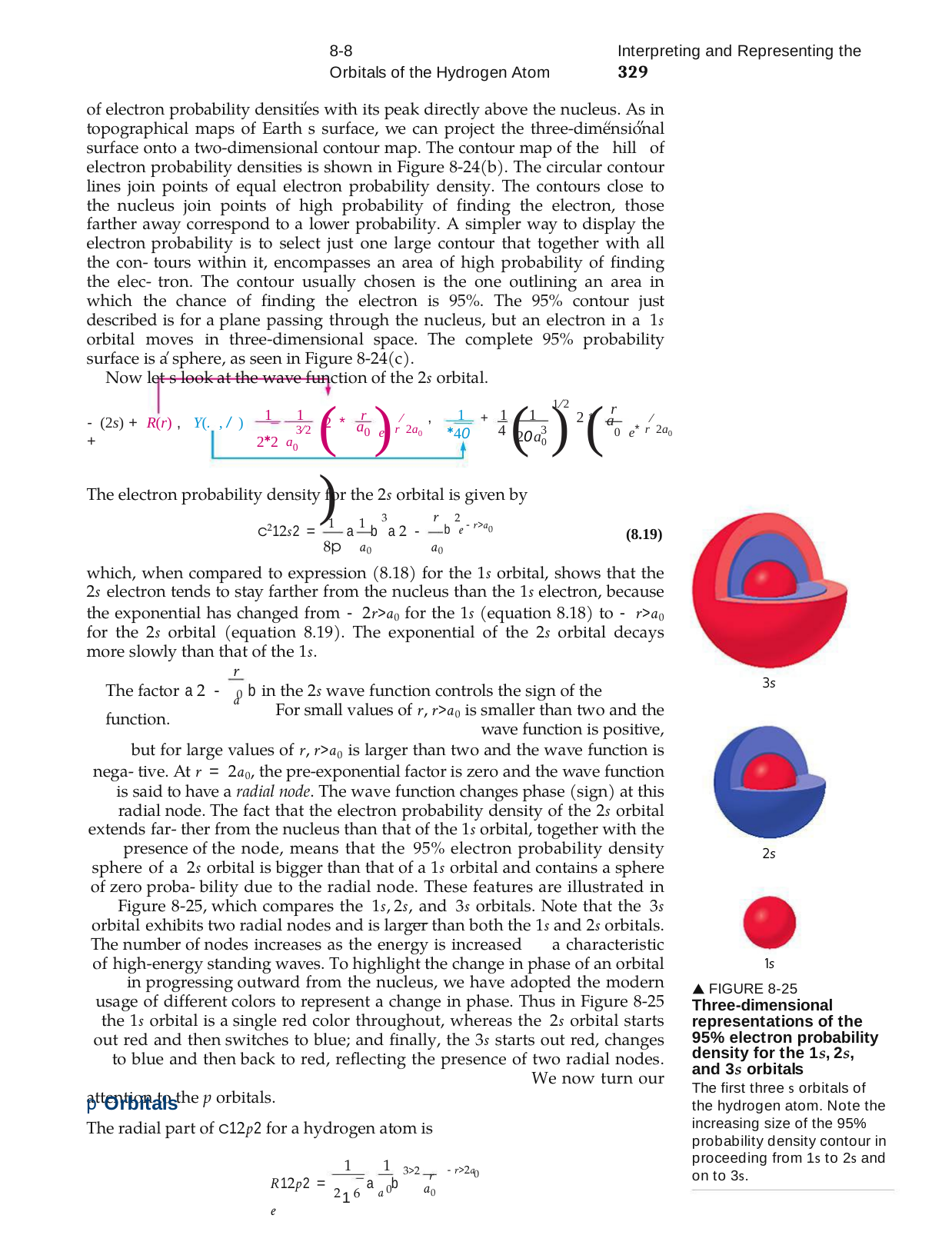

8-8	Interpreting and Representing the Orbitals of the Hydrogen Atom	329

of electron probability densities with its peak directly above the nucleus. As in topographical maps of Earth s surface, we can project the three-dimensional surface onto a two-dimensional contour map. The contour map of the   hill   of electron probability densities is shown in Figure 8-24(b). The circular contour lines join points of equal electron probability density. The contours close to the nucleus join points of high probability of finding the electron, those farther away correspond to a lower probability. A simpler way to display the electron probability is to select just one large contour that together with all the con- tours within it, encompasses an area of high probability of finding the elec- tron. The contour usually chosen is the one outlining an area in which the chance of finding the electron is 95%. The 95% contour just described is for a plane passing through the nucleus, but an electron in a  1s orbital moves in three-dimensional space. The complete 95% probability surface is a sphere, as seen in Figure 8-24(c).
Now let s look at the wave function of the 2s orbital.

(	)	(	) (	)
1 2

r	1	1	1
1	1
r a
e*r  2a0
e*r  2a0
,	+	2 *
*40
- (2s) + R(r) , Y(.  , /  ) +
2  *

a
4
3 2
3
20a0
0
0
2*2  a0

The electron probability density for the 2s orbital is given by
3	2
c212s2  =   1   a 1 b   a 2  -
r
b  e-r>a0
(8.19)
8p    a0	a0
which, when compared to expression (8.18) for the 1s orbital, shows that the 2s electron tends to stay farther from the nucleus than the 1s electron, because the exponential has changed from - 2r>a0 for the 1s (equation 8.18) to - r>a0 for the 2s orbital (equation 8.19). The exponential of the 2s orbital decays more slowly than that of the 1s.
r
The factor a 2  -  a  b in the 2s wave function controls the sign of the function.
3s
0
For small values of r, r>a0 is smaller than two and the wave function is positive,
but for large values of r, r>a0  is larger than two and the wave function is nega- tive. At r  =  2a0, the pre-exponential factor is zero and the wave function is said to have a radial node. The wave function changes phase (sign) at this radial node. The fact that the electron probability density of the 2s orbital extends far- ther from the nucleus than that of the 1s orbital, together with the presence of the node, means that the  95% electron probability density sphere of a  2s orbital is bigger than that of a 1s orbital and contains a sphere of zero proba- bility due to the radial node. These features are illustrated in Figure 8-25, which compares the  1s, 2s, and  3s orbitals. Note that the  3s orbital exhibits two radial nodes and is larger than both the 1s and 2s orbitals. The number of nodes increases as the energy is increased	a characteristic of high-energy standing waves. To highlight the change in phase of an orbital in progressing outward from the nucleus, we have adopted the modern usage of different colors to represent a change in phase. Thus in Figure 8-25 the 1s orbital is a single red color throughout, whereas the  2s orbital starts out red and then switches to blue; and finally, the 3s starts out red, changes to blue and then back to red, reflecting the presence of two radial nodes. We now turn our
attention to the p orbitals.
2s

1s
 FIGURE 8-25
Three-dimensional representations of the 95% electron probability density for the 1s, 2s, and 3s orbitals
The first three s orbitals of the hydrogen atom. Note the increasing size of the 95% probability density contour in proceeding from 1s to 2s and on to 3s.

p Orbitals
The radial part of c12p2 for a hydrogen atom is
3>2   r
1	1
-r>2a
R12p2  =  2    6 a a  b	       e
0
a0
0
1